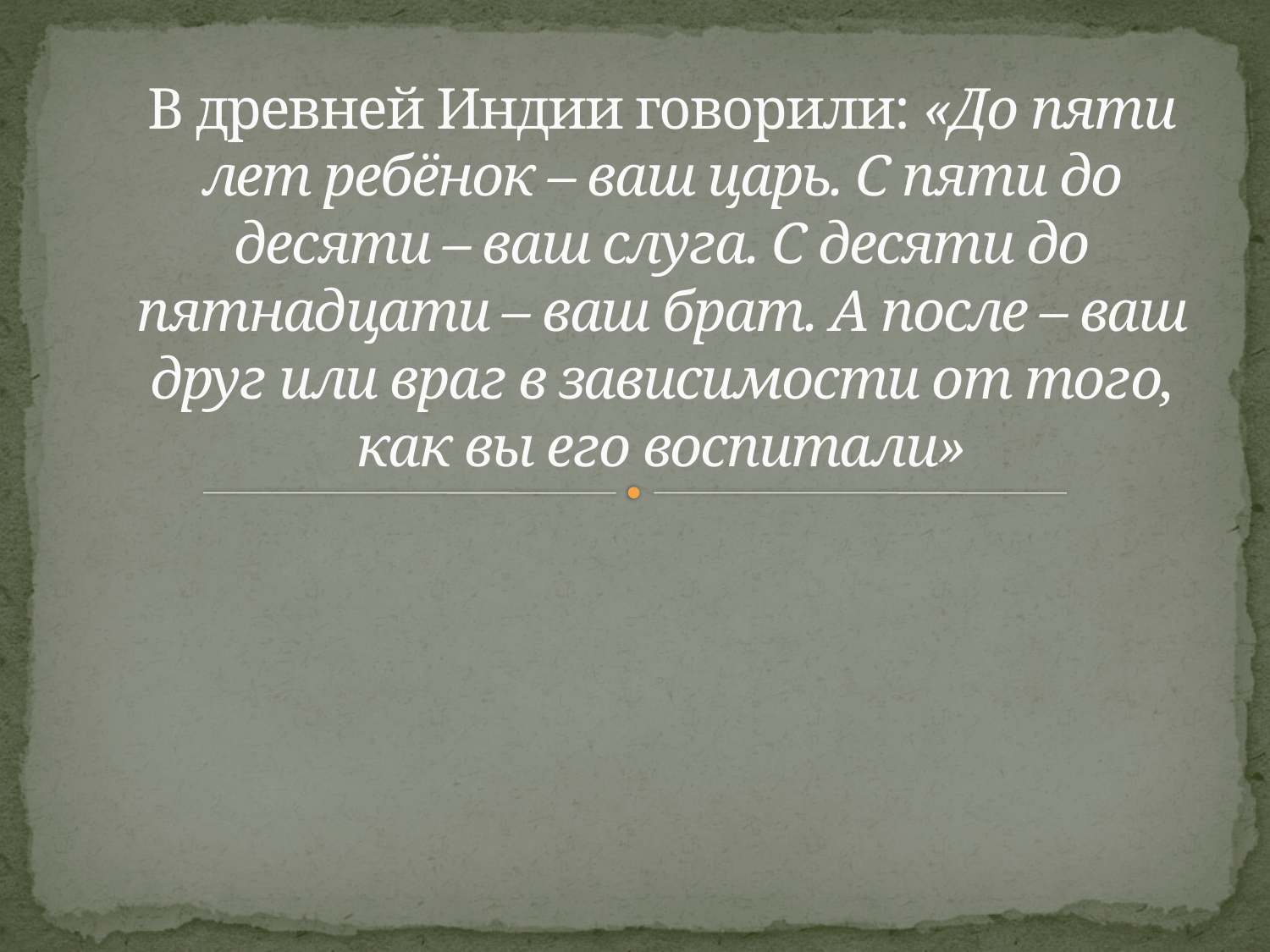

# В древней Индии говорили: «До пяти лет ребёнок – ваш царь. С пяти до десяти – ваш слуга. С десяти до пятнадцати – ваш брат. А после – ваш друг или враг в зависимости от того, как вы его воспитали»